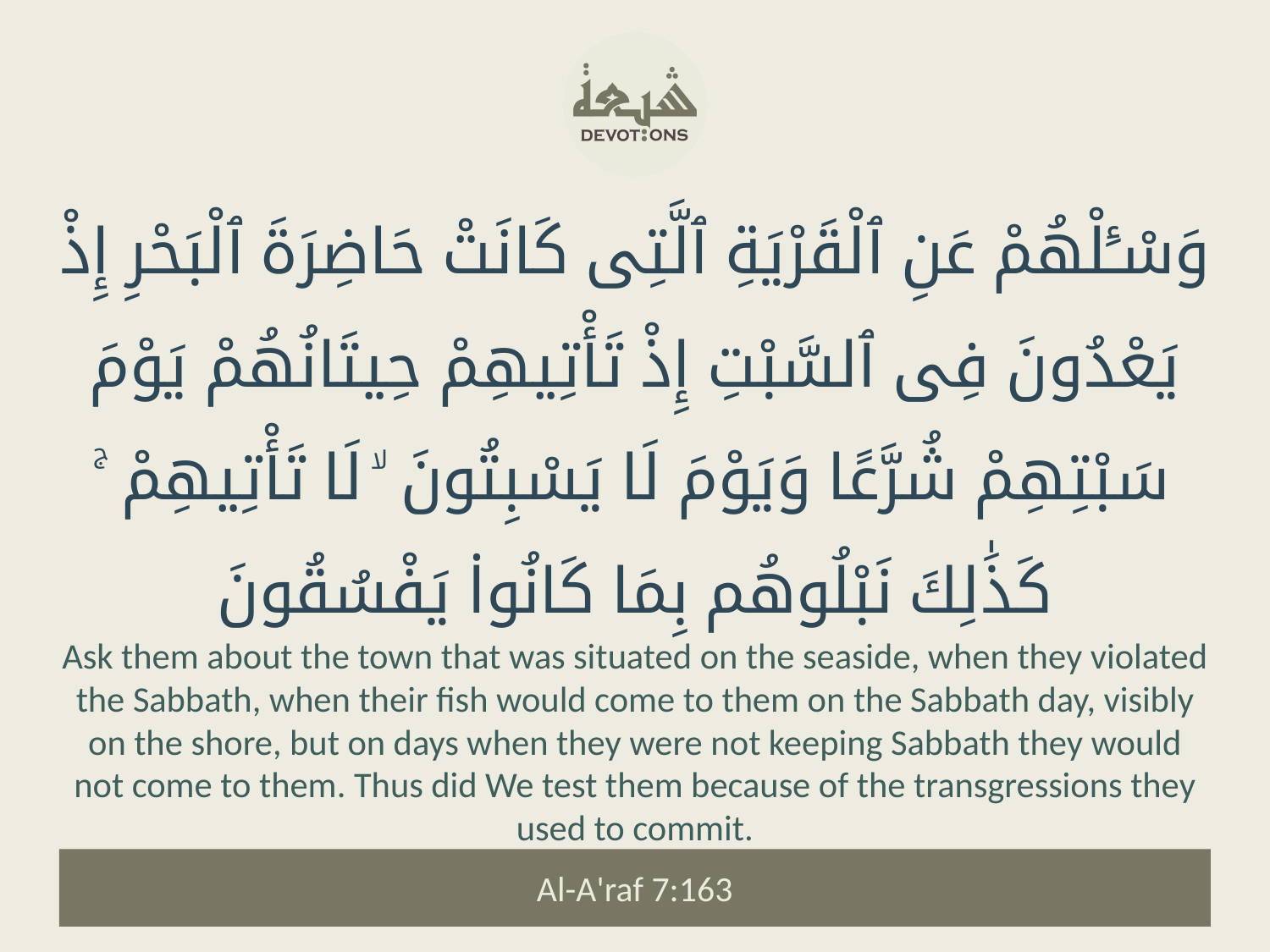

وَسْـَٔلْهُمْ عَنِ ٱلْقَرْيَةِ ٱلَّتِى كَانَتْ حَاضِرَةَ ٱلْبَحْرِ إِذْ يَعْدُونَ فِى ٱلسَّبْتِ إِذْ تَأْتِيهِمْ حِيتَانُهُمْ يَوْمَ سَبْتِهِمْ شُرَّعًا وَيَوْمَ لَا يَسْبِتُونَ ۙ لَا تَأْتِيهِمْ ۚ كَذَٰلِكَ نَبْلُوهُم بِمَا كَانُوا۟ يَفْسُقُونَ
Ask them about the town that was situated on the seaside, when they violated the Sabbath, when their fish would come to them on the Sabbath day, visibly on the shore, but on days when they were not keeping Sabbath they would not come to them. Thus did We test them because of the transgressions they used to commit.
Al-A'raf 7:163